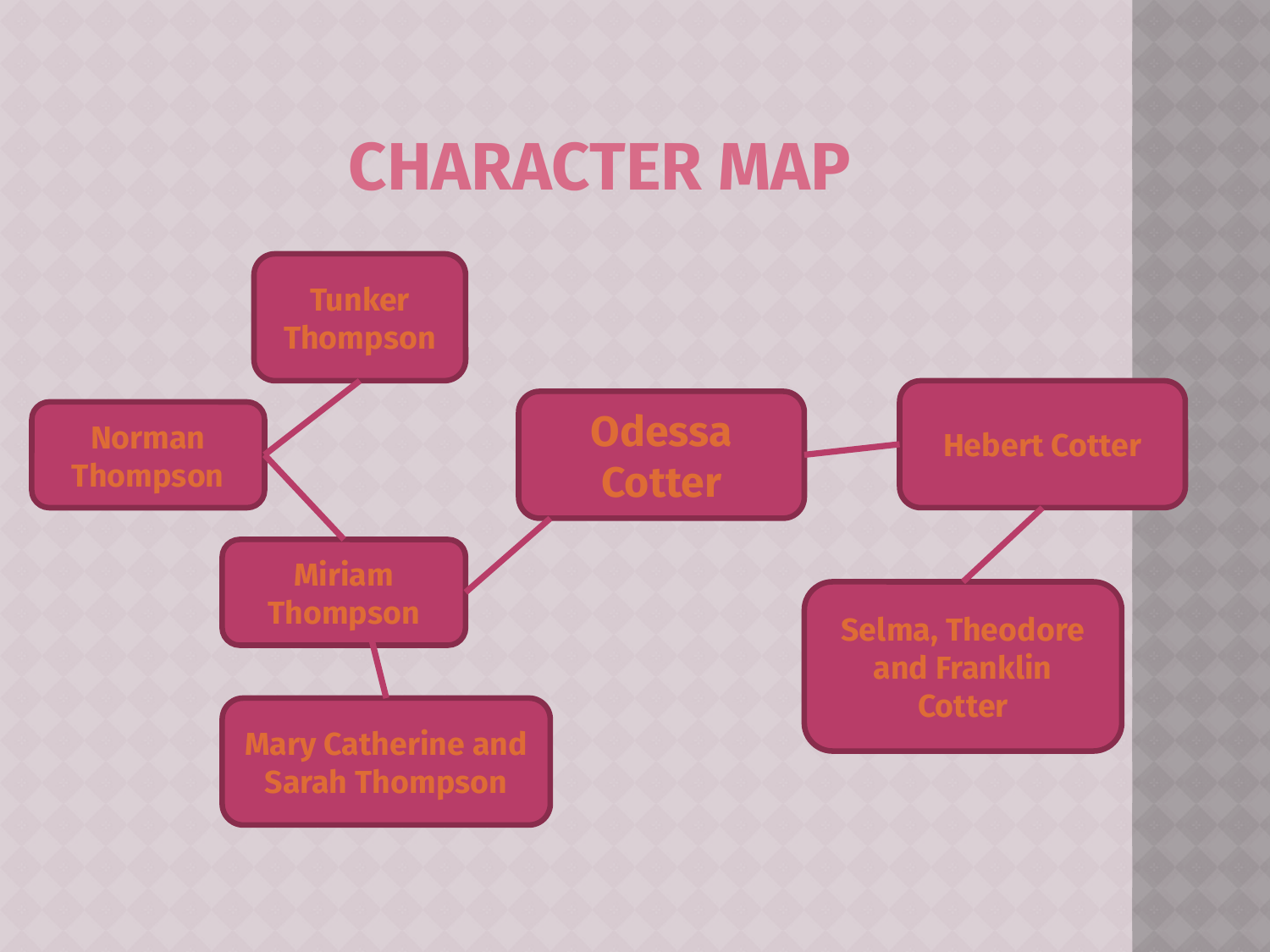

# Character Map
Tunker Thompson
Hebert Cotter
Odessa Cotter
Norman Thompson
Miriam Thompson
Selma, Theodore and Franklin Cotter

Mary Catherine and Sarah Thompson